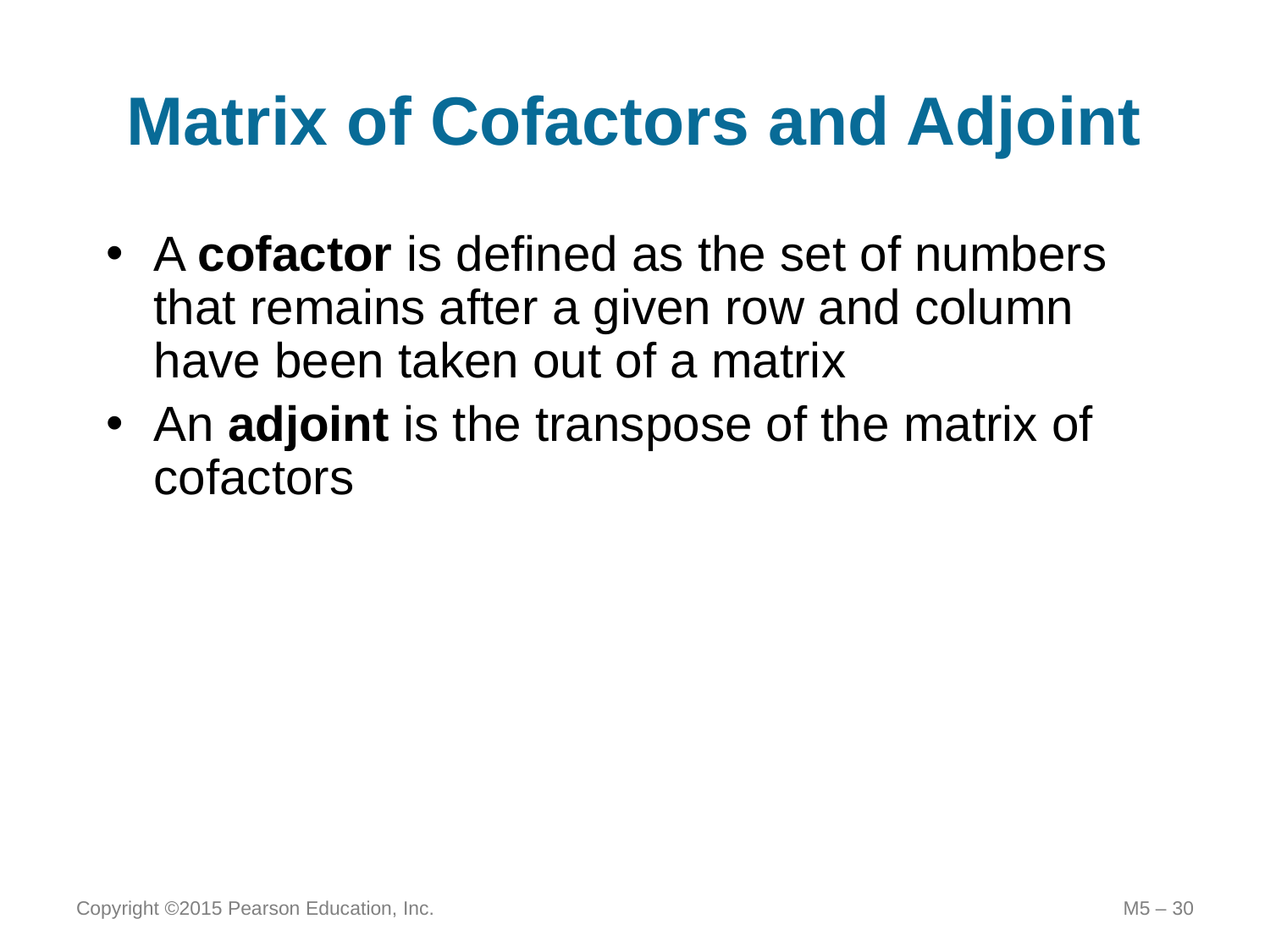

# Matrix of Cofactors and Adjoint
A cofactor is defined as the set of numbers that remains after a given row and column have been taken out of a matrix
An adjoint is the transpose of the matrix of cofactors
Copyright ©2015 Pearson Education, Inc.
M5 – 30